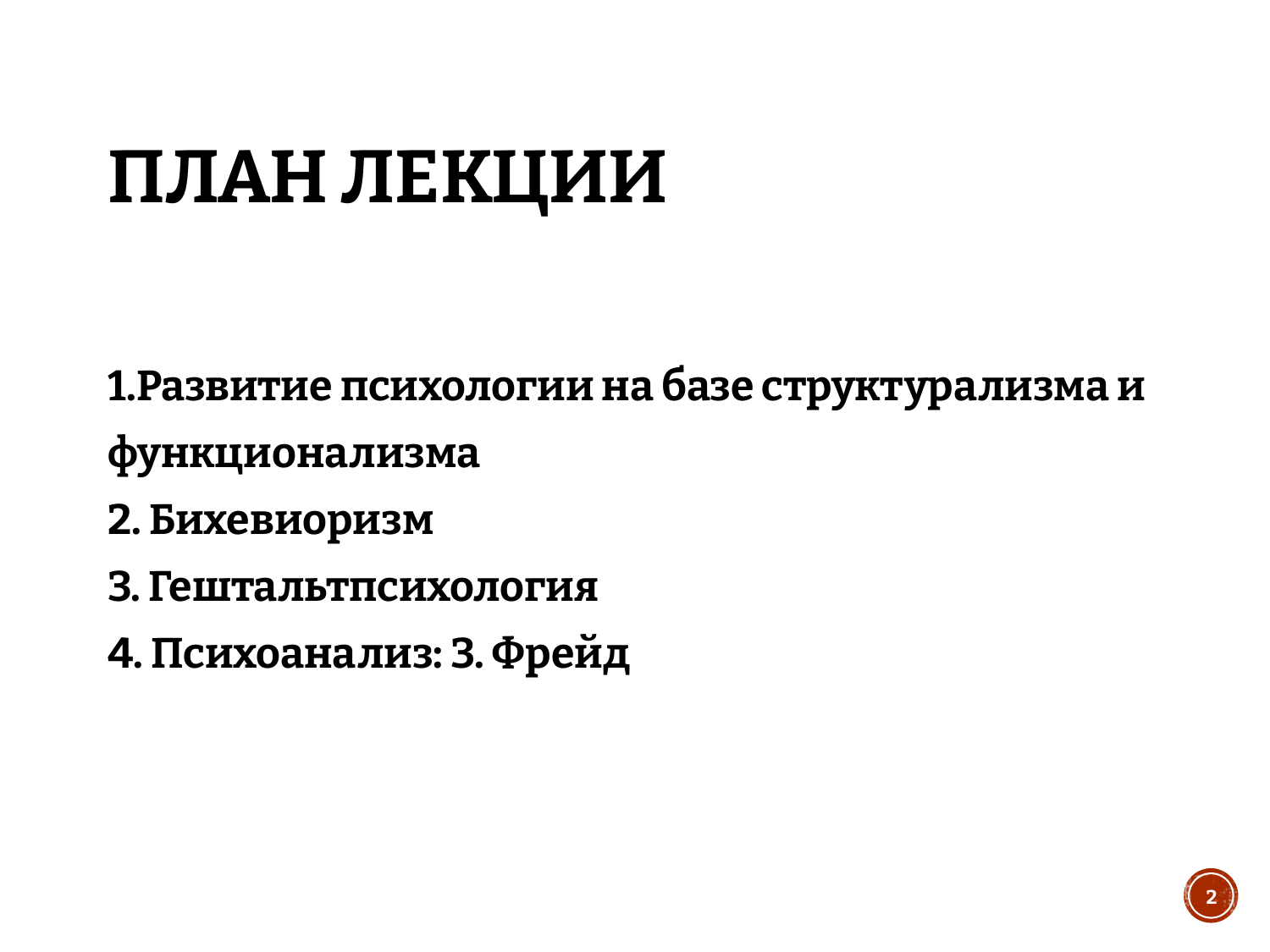

# План лекции

1.Развитие психологии на базе структурализма и
функционализма
2. Бихевиоризм
3. Гештальтпсихология
4. Психоанализ: З. Фрейд

2